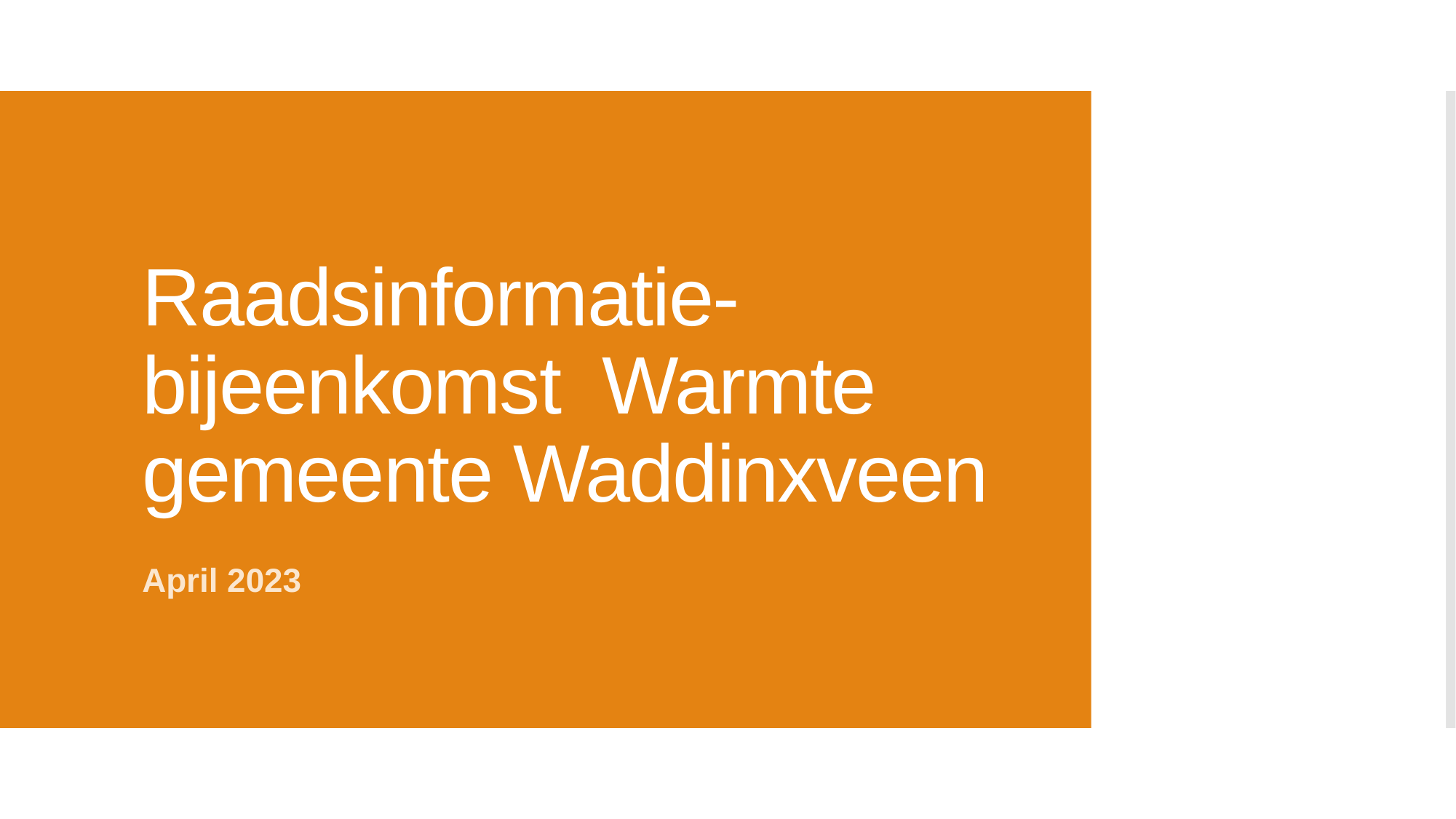

# Raadsinformatie- bijeenkomst  Warmte gemeente Waddinxveen

April 2023